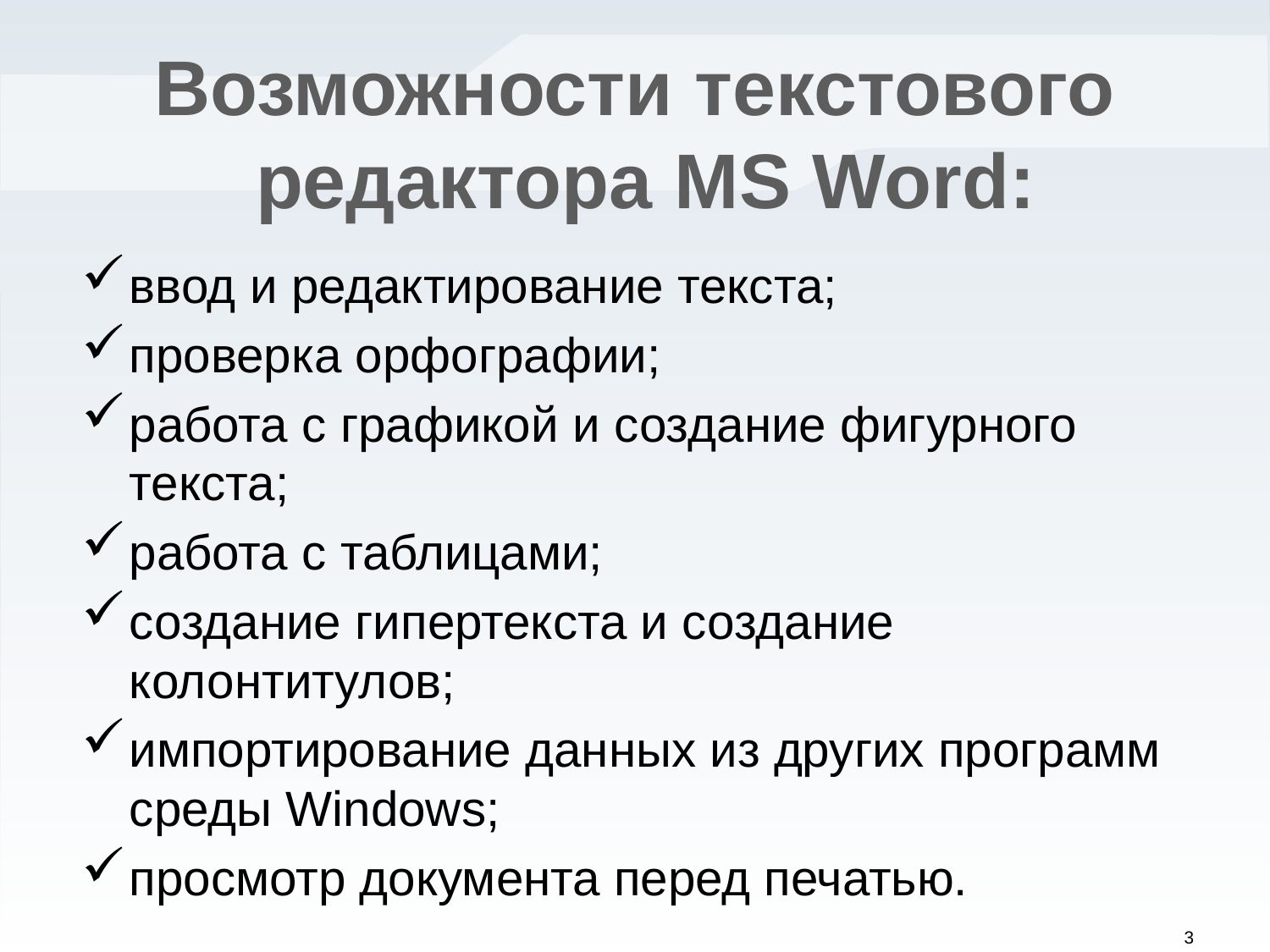

Возможности текстового
 редактора MS Word:
#
ввод и редактирование текста;
проверка орфографии;
работа с графикой и создание фигурного текста;
работа с таблицами;
создание гипертекста и создание колонтитулов;
импортирование данных из других программ среды Windows;
просмотр документа перед печатью.

3